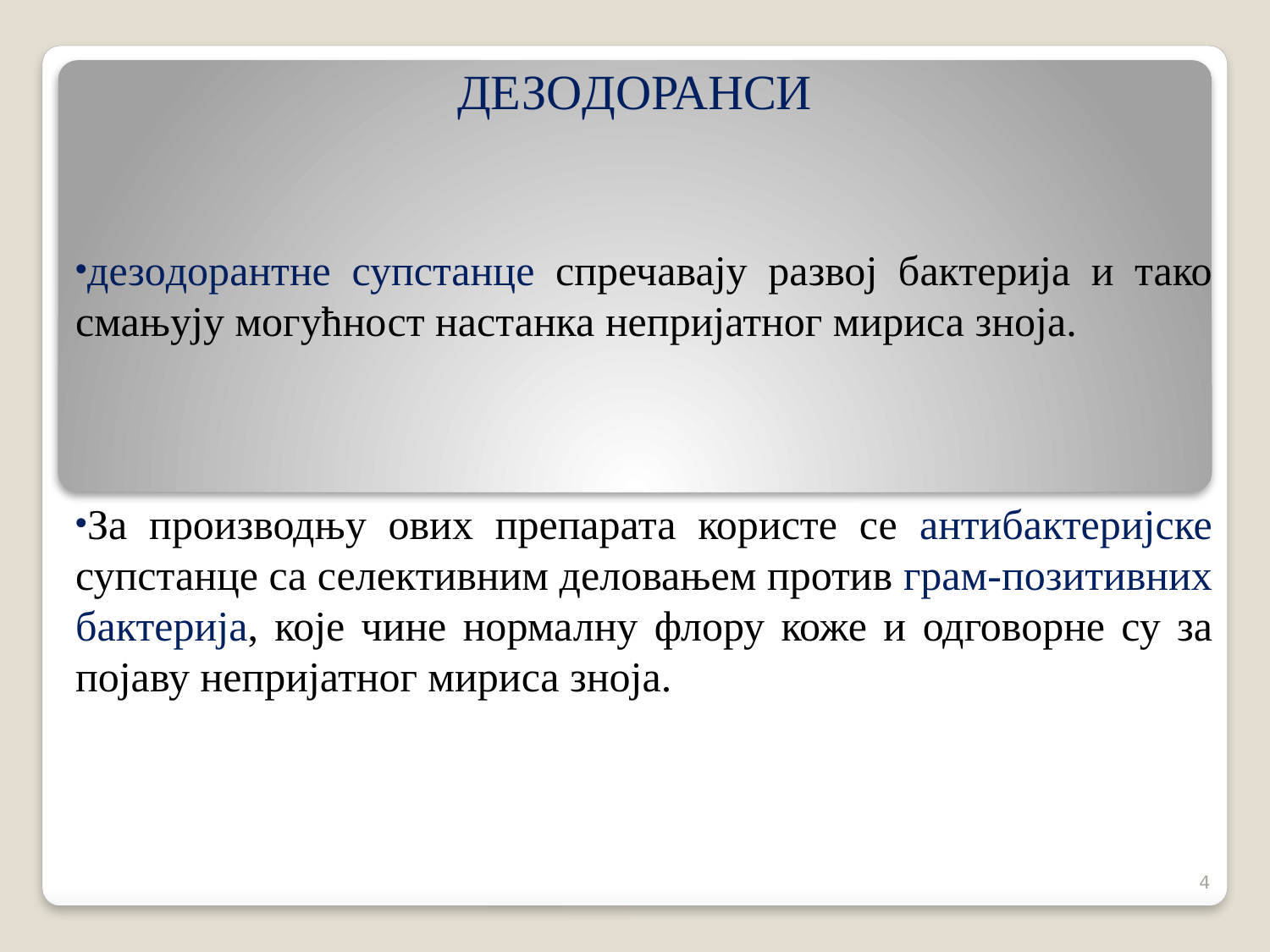

# ДЕЗОДОРАНСИ

дезодорантне супстанце спречавају развој бактерија и тако смањују могућност настанка непријатног мириса зноја.

За производњу ових препарата користе се антибактеријске супстанце са селективним деловањем против грам-позитивних бактеријa, које чине нормалну флору коже и одговорнe су за појаву непријатног мириса зноја.

4